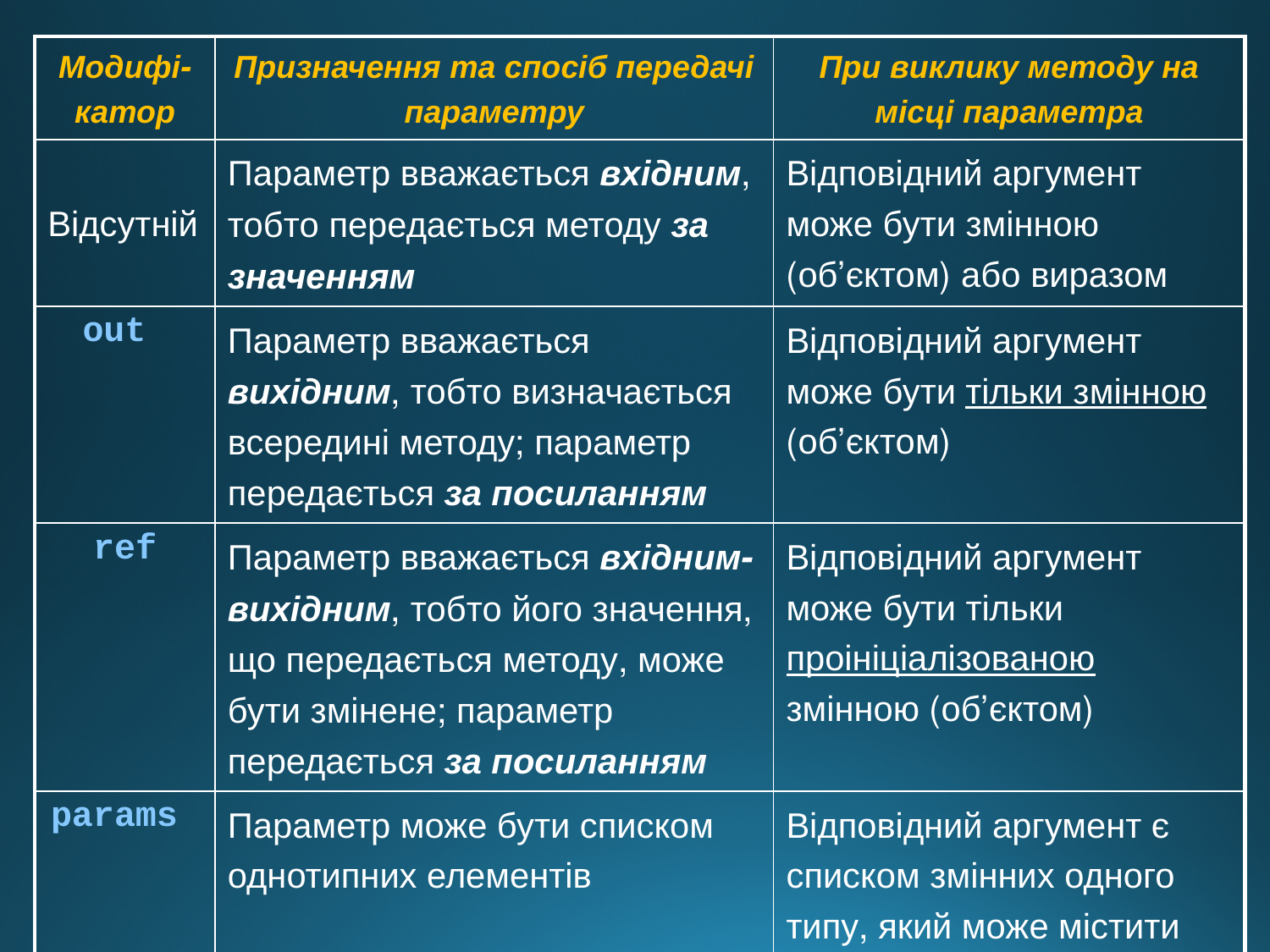

| Модифі-катор | Призначення та спосіб передачі параметру | При виклику методу на місці параметра |
| --- | --- | --- |
| Відсутній | Параметр вважається вхідним, тобто передається методу за значенням | Відповідний аргумент може бути змінною (об’єктом) або виразом |
| out | Параметр вважається вихідним, тобто визначається всередині методу; параметр передається за посиланням | Відповідний аргумент може бути тільки змінною (об’єктом) |
| ref | Параметр вважається вхідним-вихідним, тобто його значення, що передається методу, може бути змінене; параметр передається за посиланням | Відповідний аргумент може бути тільки проініціалізованою змінною (об’єктом) |
| params | Параметр може бути списком однотипних елементів | Відповідний аргумент є списком змінних одного типу, який може містити довільну кількість елементів |